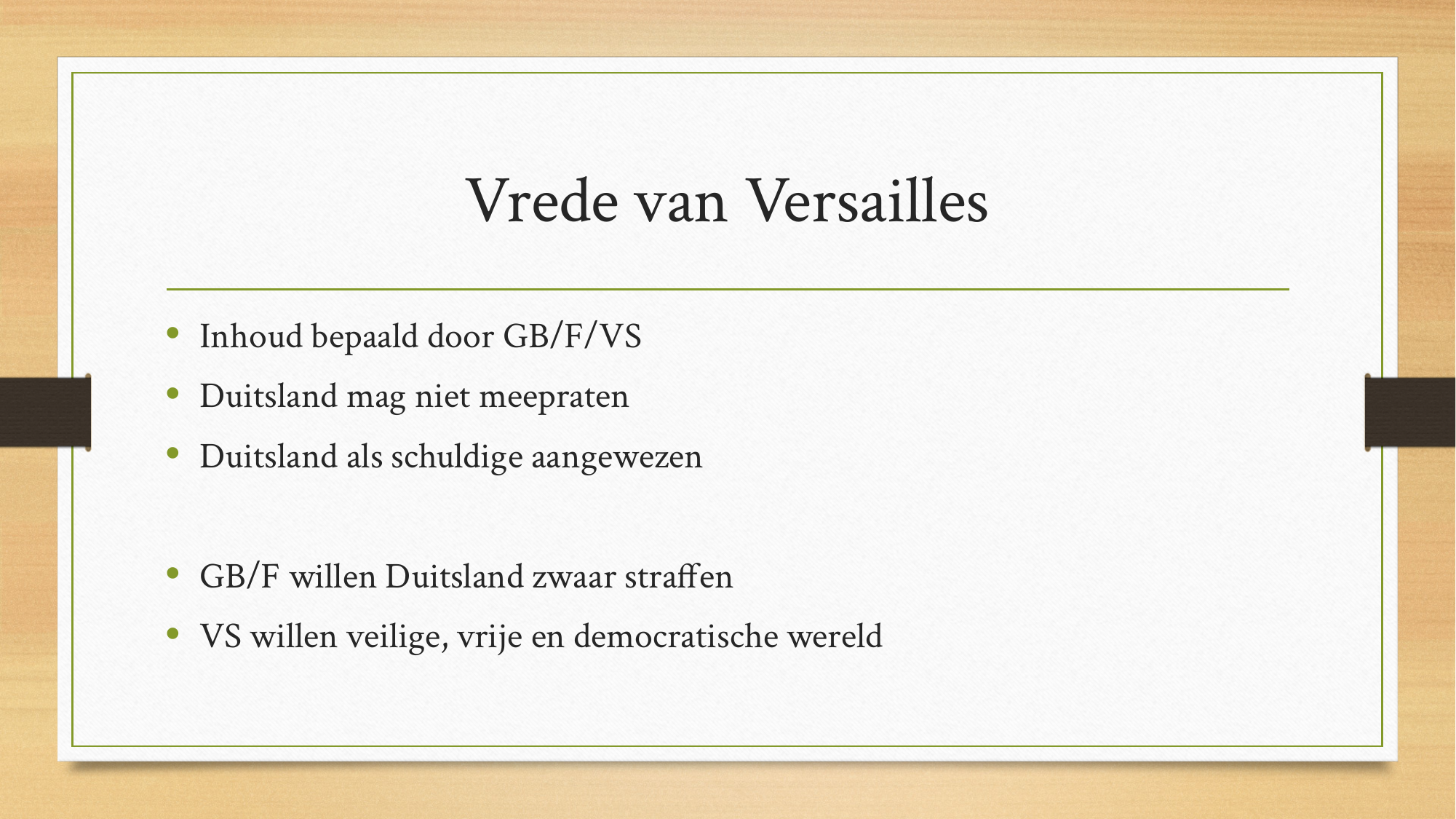

# Vrede van Versailles
Inhoud bepaald door GB/F/VS
Duitsland mag niet meepraten
Duitsland als schuldige aangewezen

GB/F willen Duitsland zwaar straffen
VS willen veilige, vrije en democratische wereld